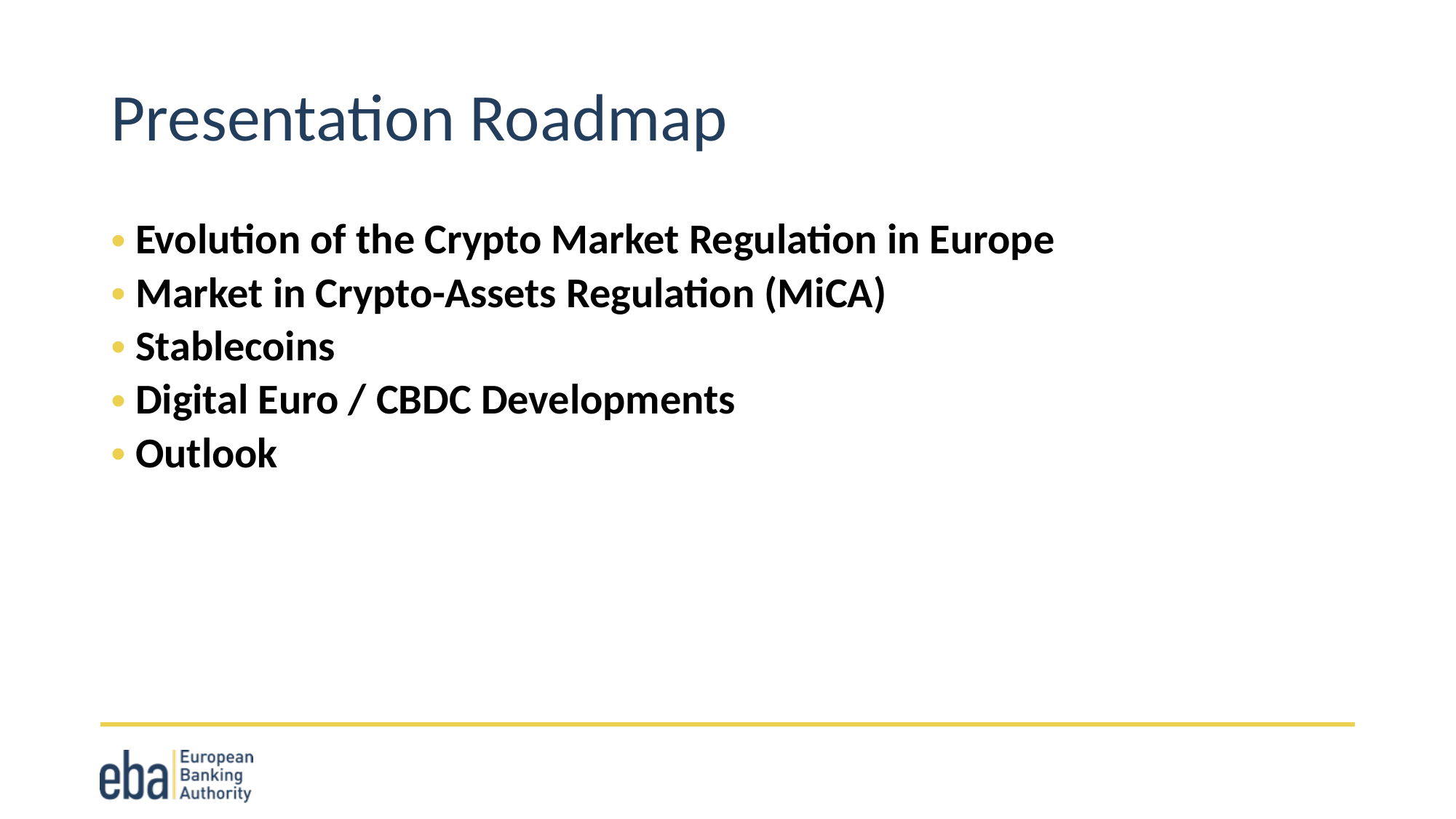

# Presentation Roadmap
 Evolution of the Crypto Market Regulation in Europe
 Market in Crypto-Assets Regulation (MiCA)
 Stablecoins
 Digital Euro / CBDC Developments
 Outlook